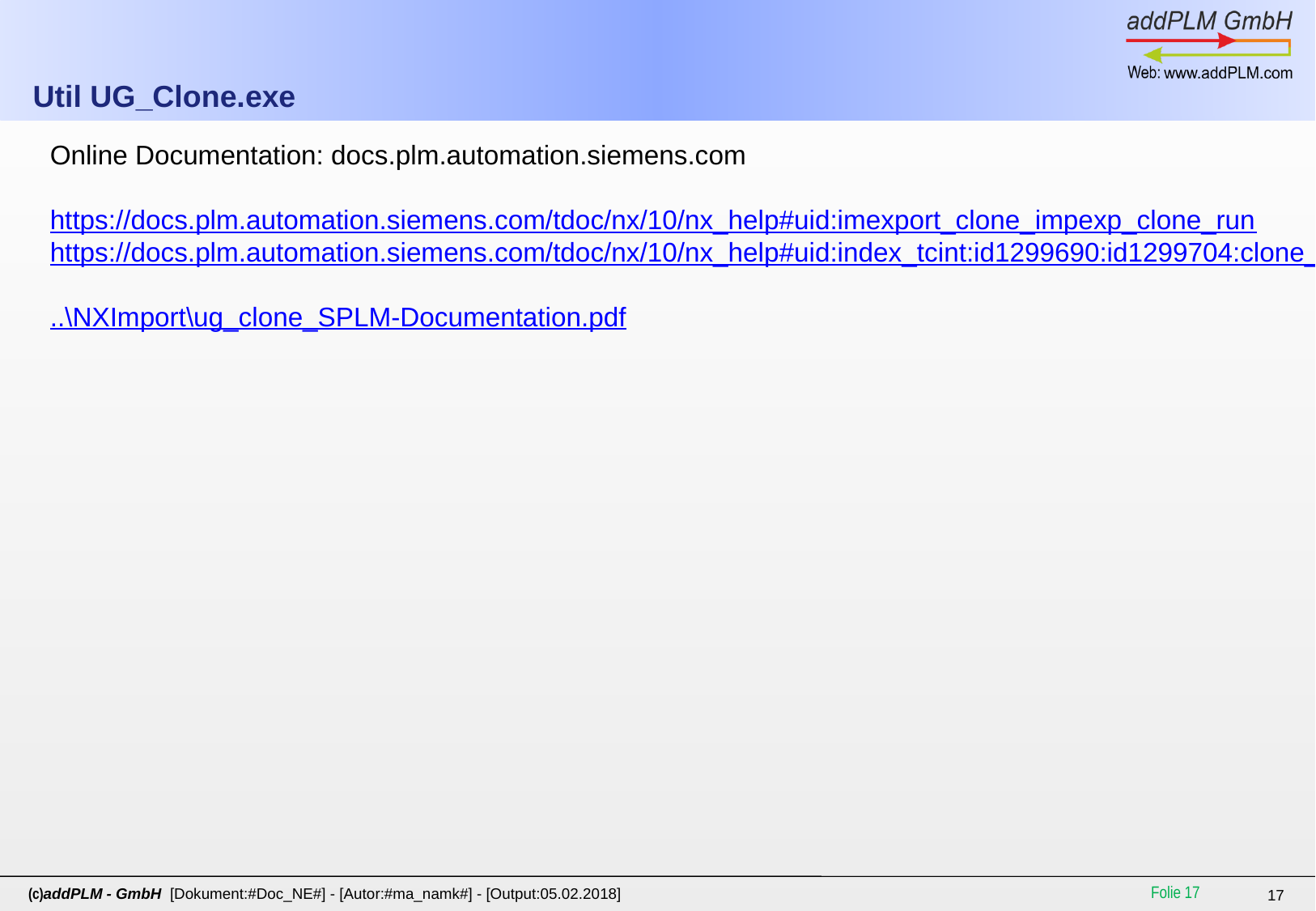

# Util UG_Clone.exe
Online Documentation: docs.plm.automation.siemens.com

https://docs.plm.automation.siemens.com/tdoc/nx/10/nx_help#uid:imexport_clone_impexp_clone_run
https://docs.plm.automation.siemens.com/tdoc/nx/10/nx_help#uid:index_tcint:id1299690:id1299704:clone_clone_log_files1

..\NXImport\ug_clone_SPLM-Documentation.pdf

Folie 17